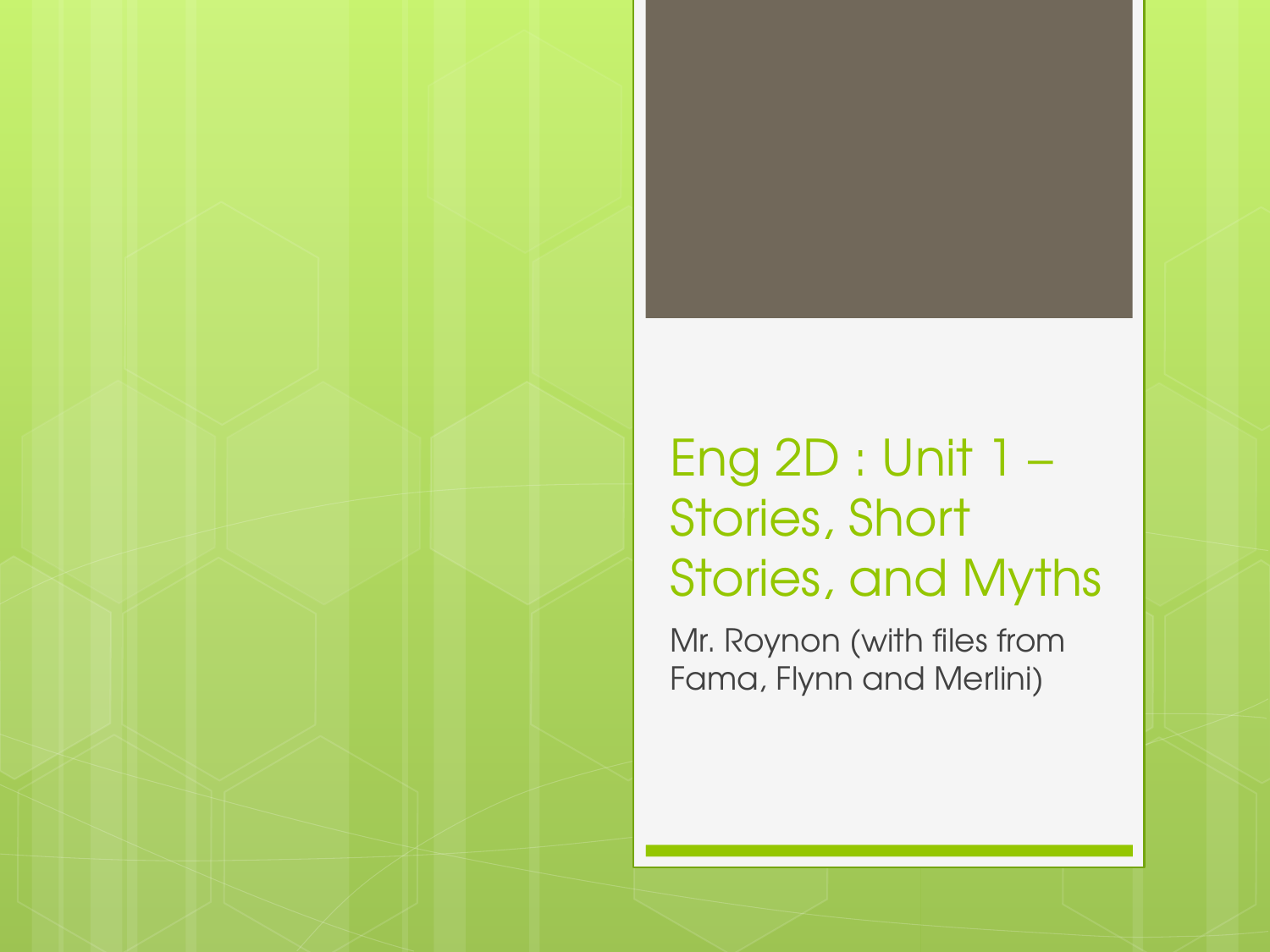

# Eng 2D : Unit 1 – Stories, Short Stories, and Myths
Mr. Roynon (with files from Fama, Flynn and Merlini)